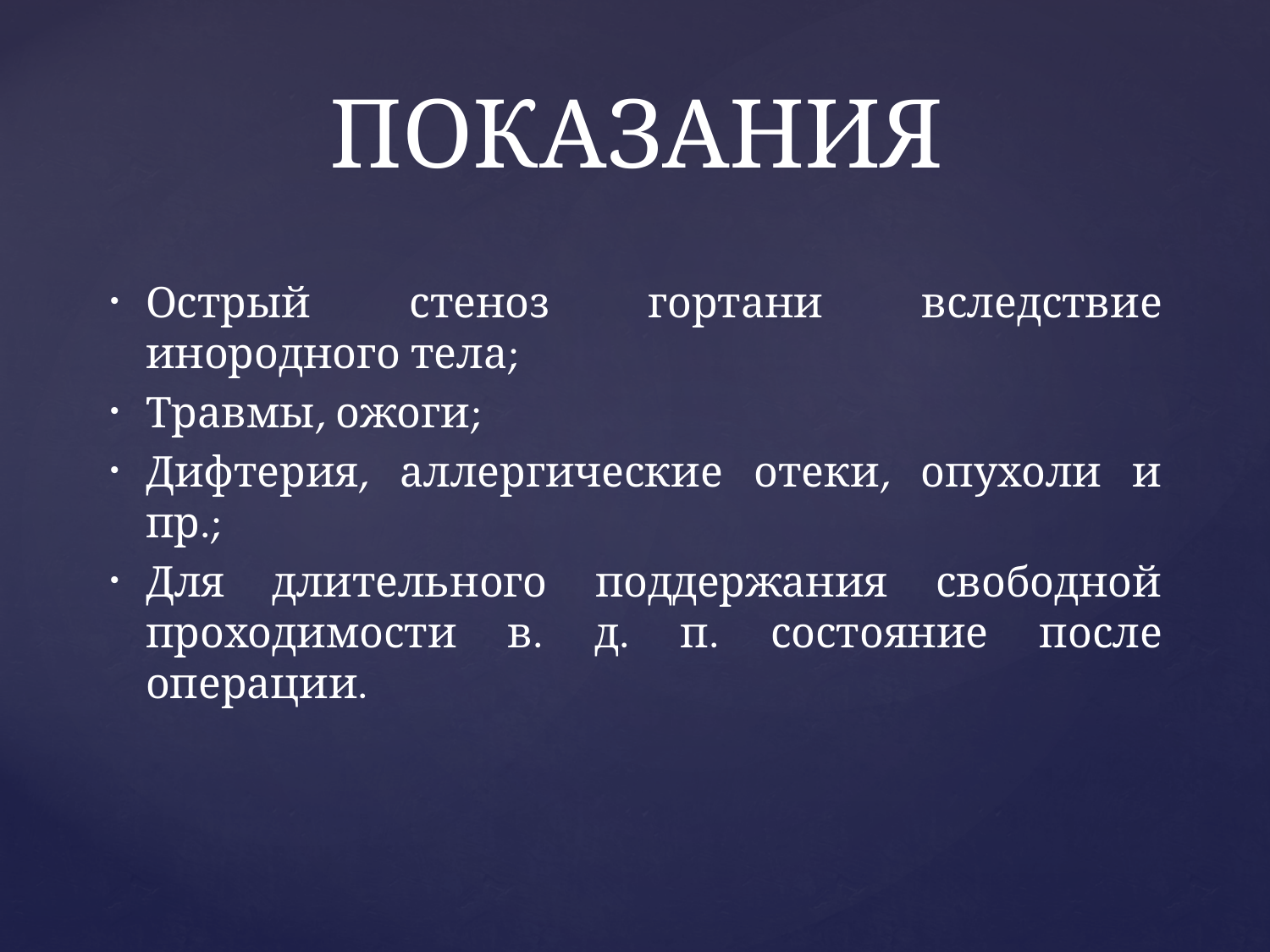

# ПОКАЗАНИЯ
Острый стеноз гортани вследствие инородного тела;
Травмы, ожоги;
Дифтерия, аллергические отеки, опухоли и пр.;
Для длительного поддержания свободной проходимости в. д. п. состояние после операции.